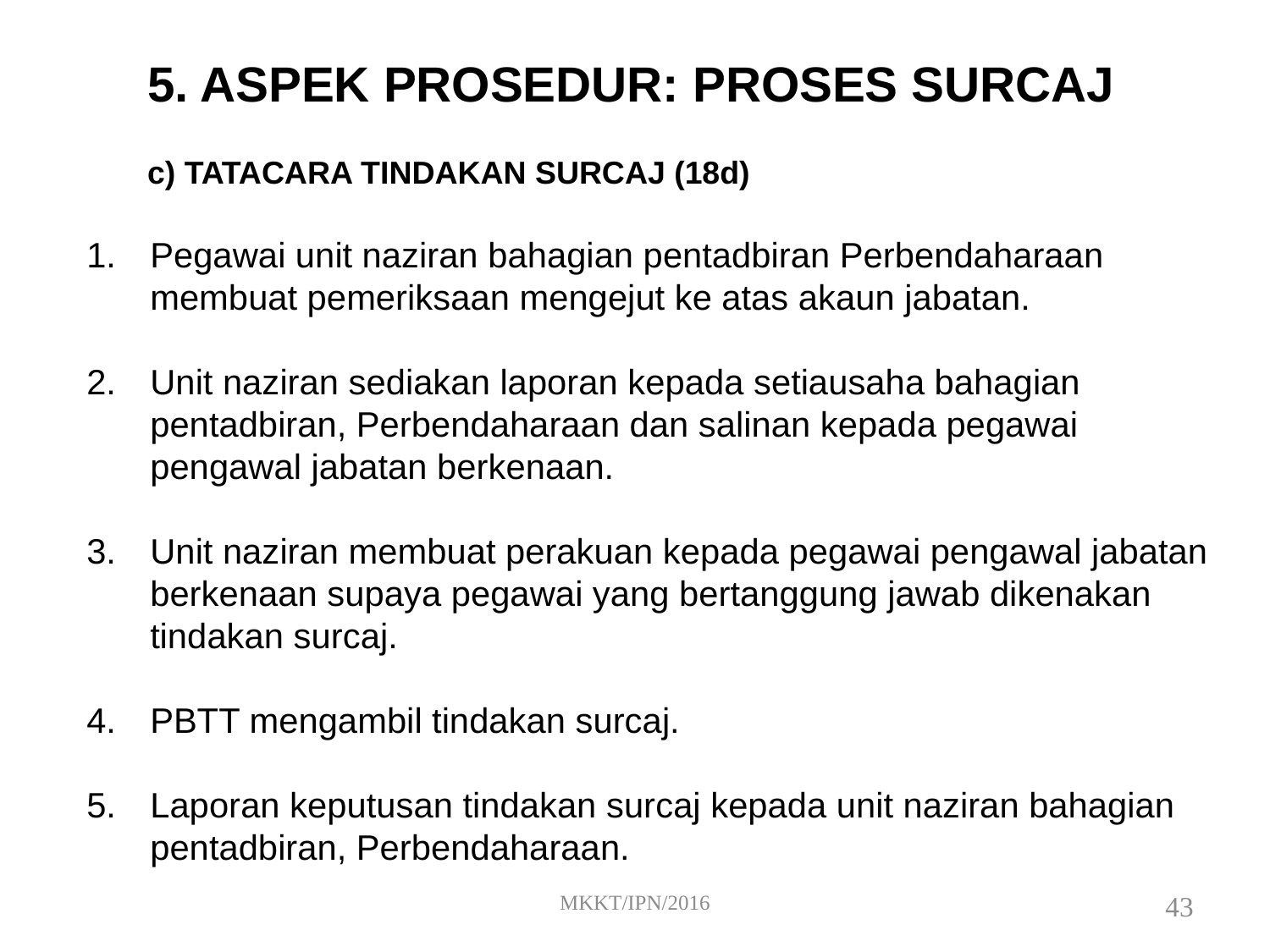

5. ASPEK PROSEDUR: PROSES SURCAJ
c) TATACARA TINDAKAN SURCAJ (18d)
Pegawai unit naziran bahagian pentadbiran Perbendaharaan membuat pemeriksaan mengejut ke atas akaun jabatan.

Unit naziran sediakan laporan kepada setiausaha bahagian pentadbiran, Perbendaharaan dan salinan kepada pegawai pengawal jabatan berkenaan.

Unit naziran membuat perakuan kepada pegawai pengawal jabatan berkenaan supaya pegawai yang bertanggung jawab dikenakan tindakan surcaj.

PBTT mengambil tindakan surcaj.

Laporan keputusan tindakan surcaj kepada unit naziran bahagian pentadbiran, Perbendaharaan.

MKKT/IPN/2016
43